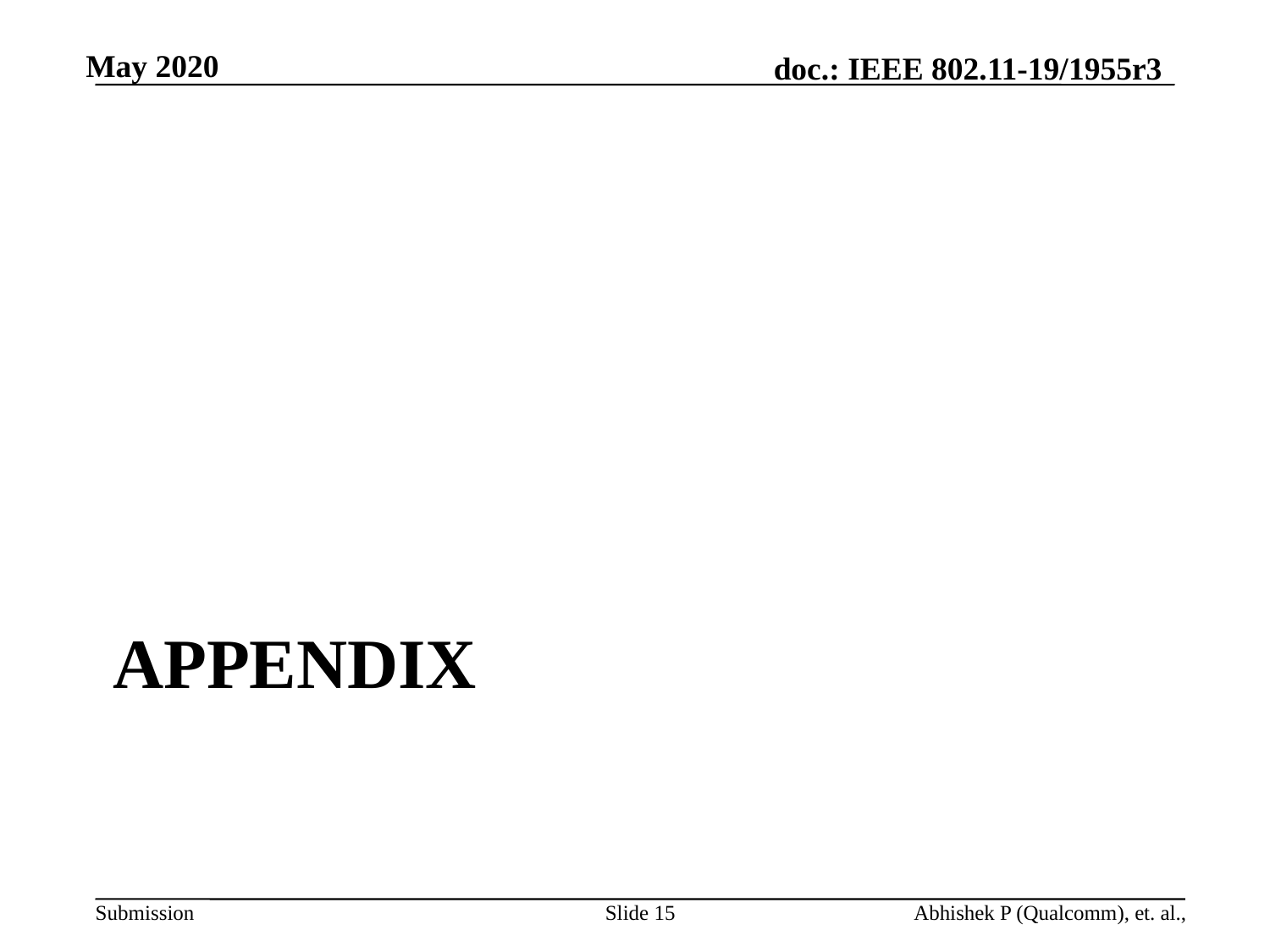

# Appendix
Slide 15
Abhishek P (Qualcomm), et. al.,